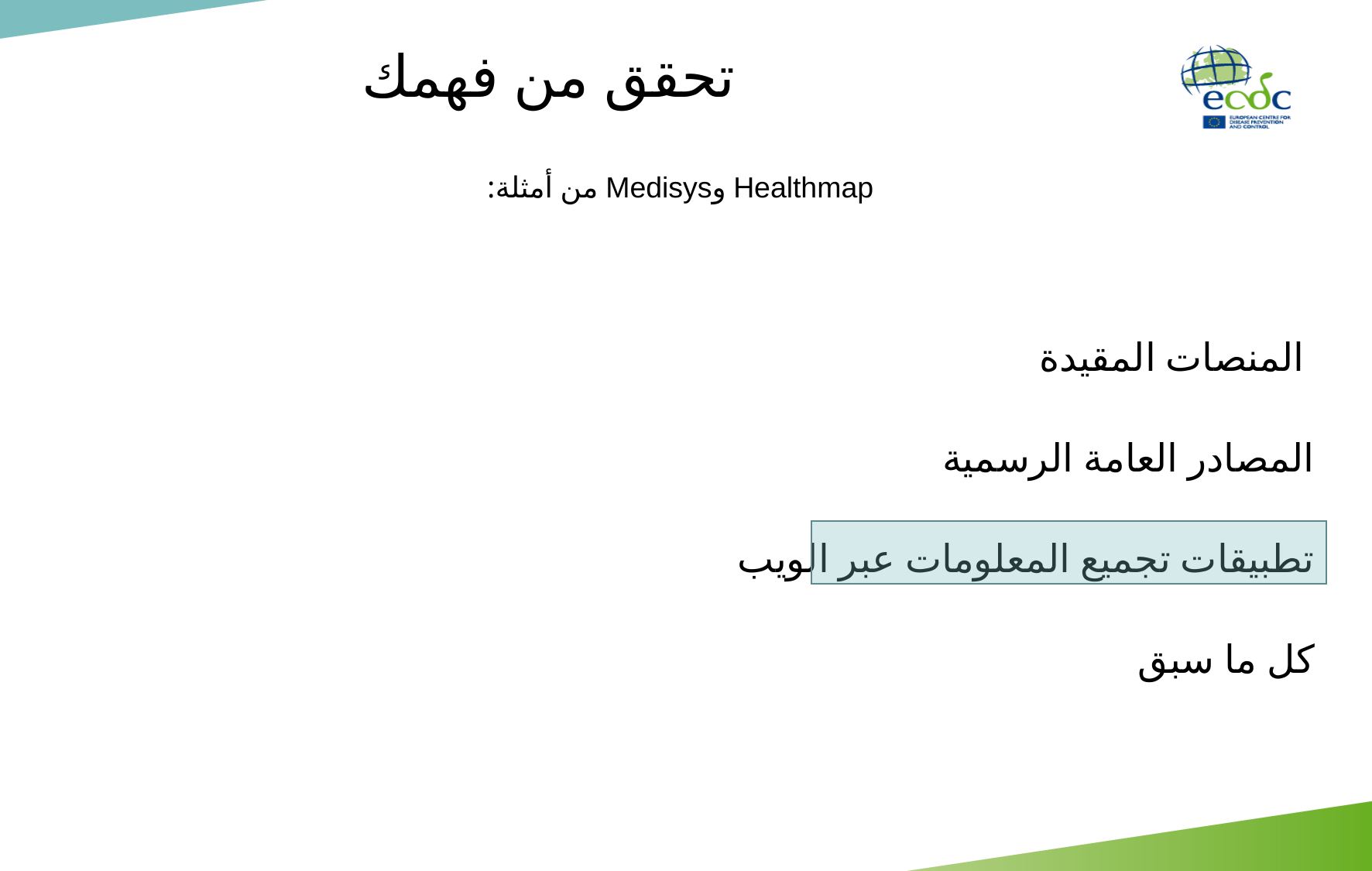

تحقق من فهمك
Healthmap وMedisys من أمثلة:

 المنصات المقيدة
المصادر العامة الرسمية
تطبيقات تجميع المعلومات عبر الويب
كل ما سبق